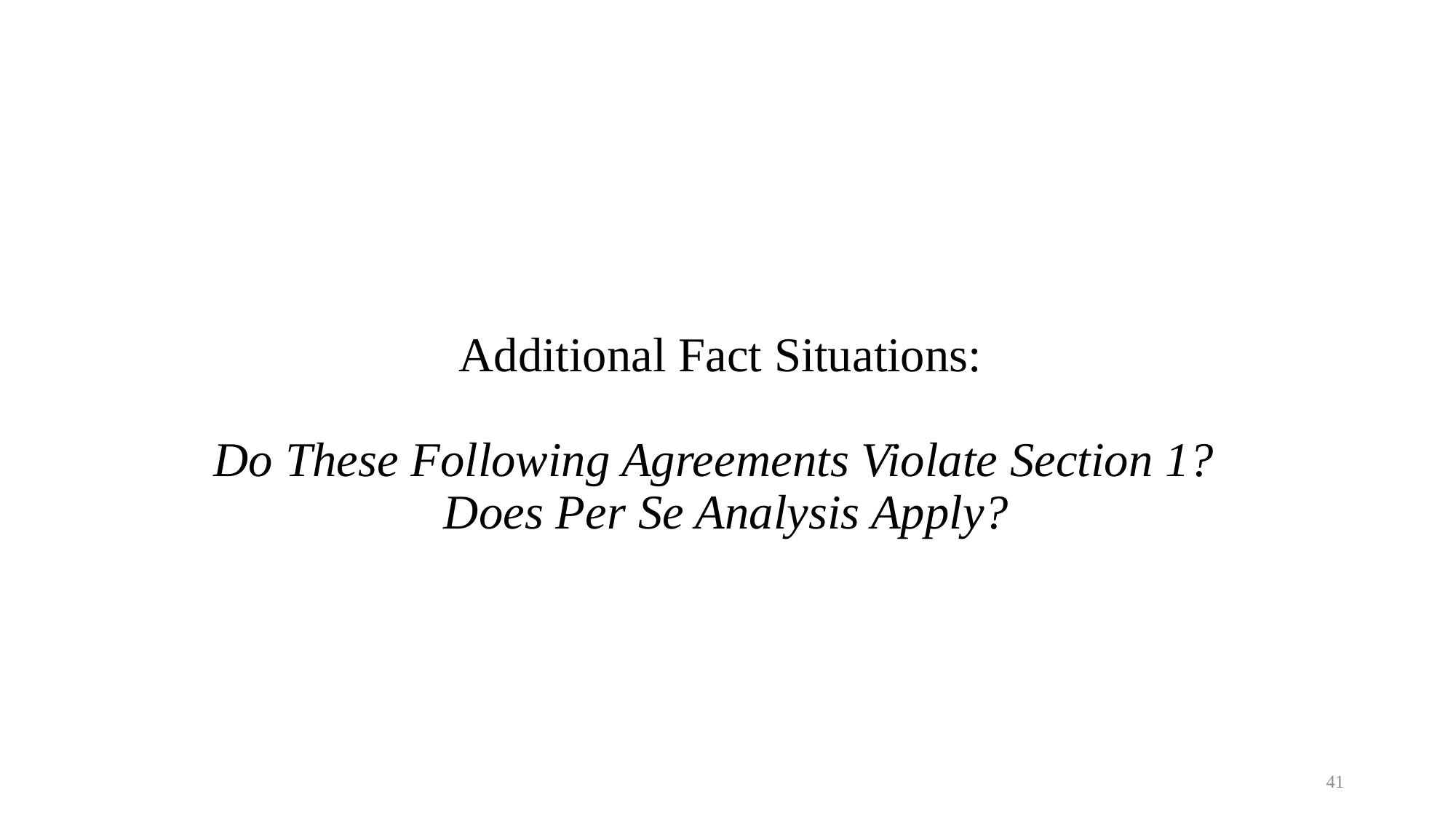

# Additional Fact Situations: Do These Following Agreements Violate Section 1? Does Per Se Analysis Apply?

41